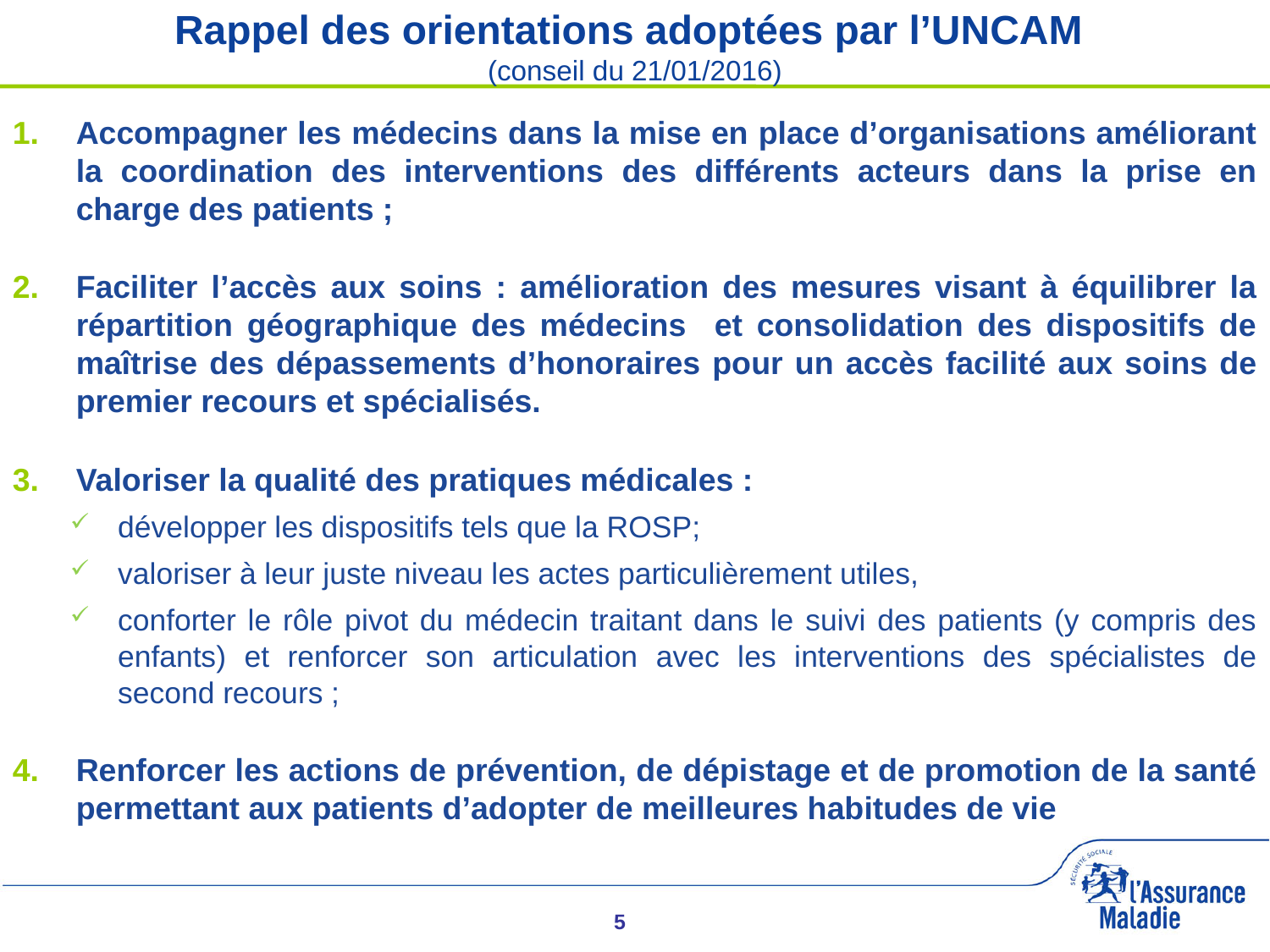

# Rappel des orientations adoptées par l’UNCAM (conseil du 21/01/2016)
Accompagner les médecins dans la mise en place d’organisations améliorant la coordination des interventions des différents acteurs dans la prise en charge des patients ;

Faciliter l’accès aux soins : amélioration des mesures visant à équilibrer la répartition géographique des médecins  et consolidation des dispositifs de maîtrise des dépassements d’honoraires pour un accès facilité aux soins de premier recours et spécialisés.

Valoriser la qualité des pratiques médicales :
développer les dispositifs tels que la ROSP;
valoriser à leur juste niveau les actes particulièrement utiles,
conforter le rôle pivot du médecin traitant dans le suivi des patients (y compris des enfants) et renforcer son articulation avec les interventions des spécialistes de second recours ;

Renforcer les actions de prévention, de dépistage et de promotion de la santé permettant aux patients d’adopter de meilleures habitudes de vie

5